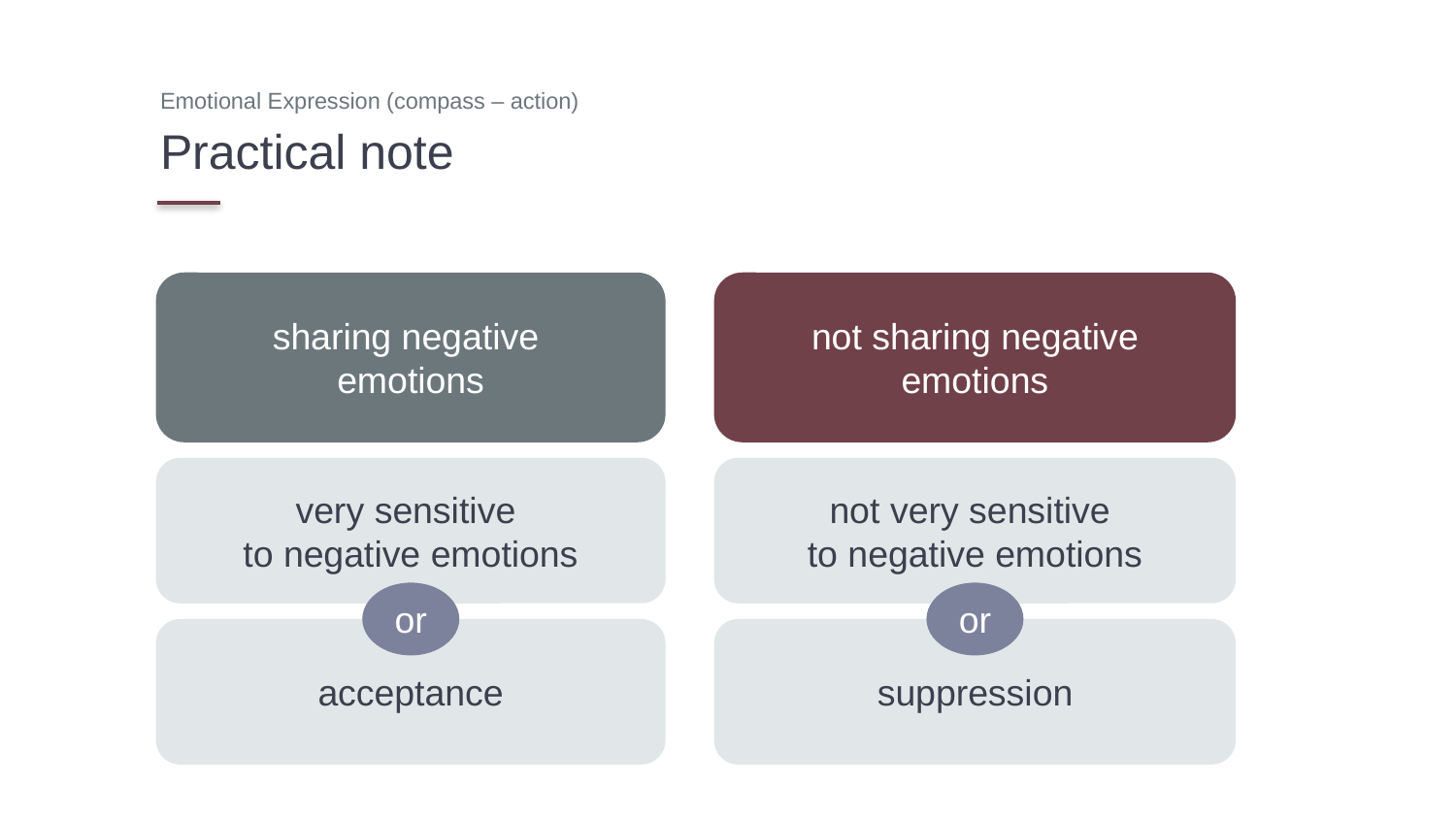

Emotional Expression (compass – action)
# Practical note
sharing negative
emotions
not sharing negative emotions
very sensitive
to negative emotions
not very sensitive
to negative emotions
or
or
acceptance
suppression